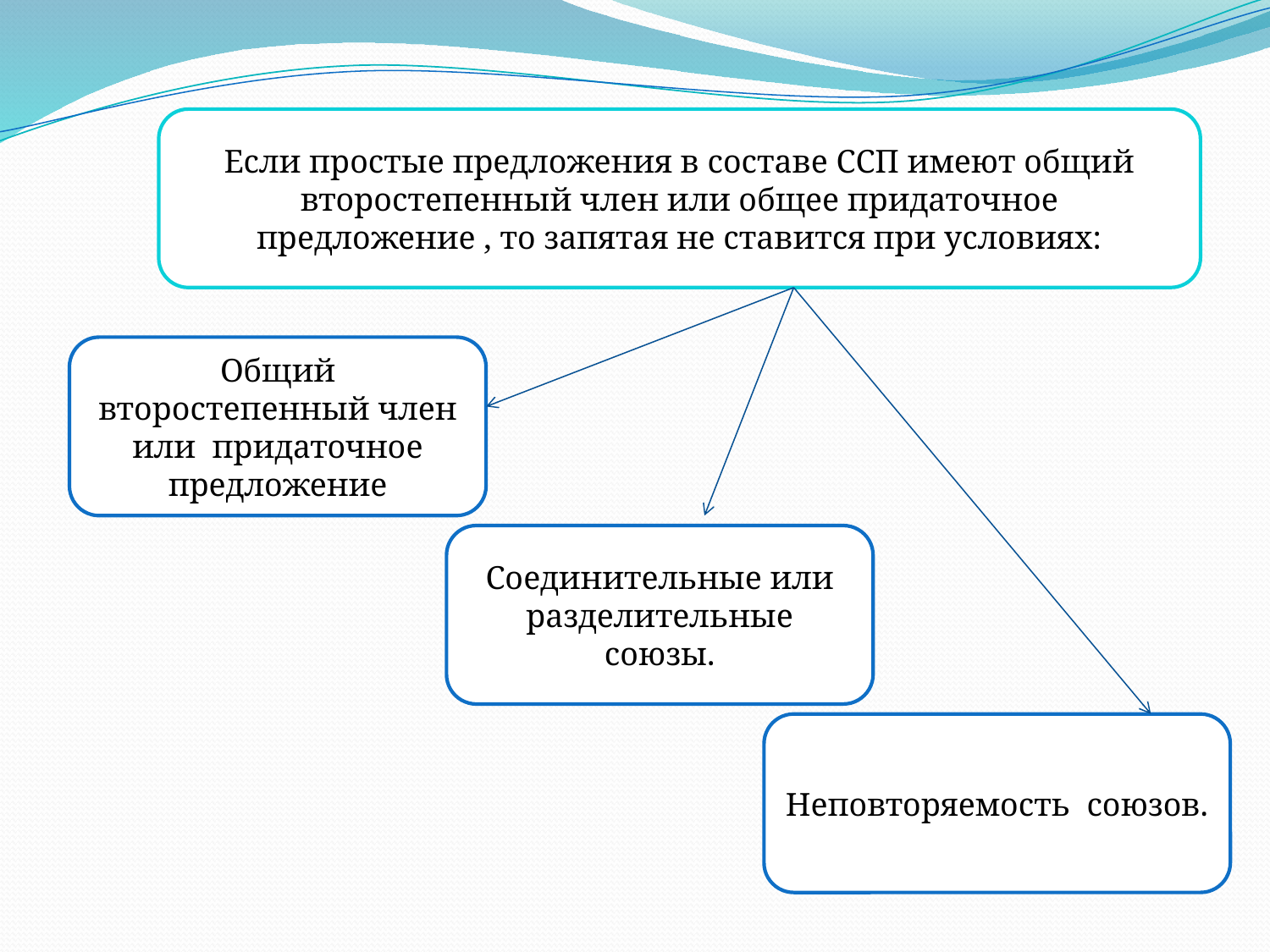

Если простые предложения в составе ССП имеют общий второстепенный член или общее придаточное предложение , то запятая не ставится при условиях:
Общий второстепенный член или  придаточное предложение
Соединительные или разделительные союзы.
Неповторяемость  союзов.